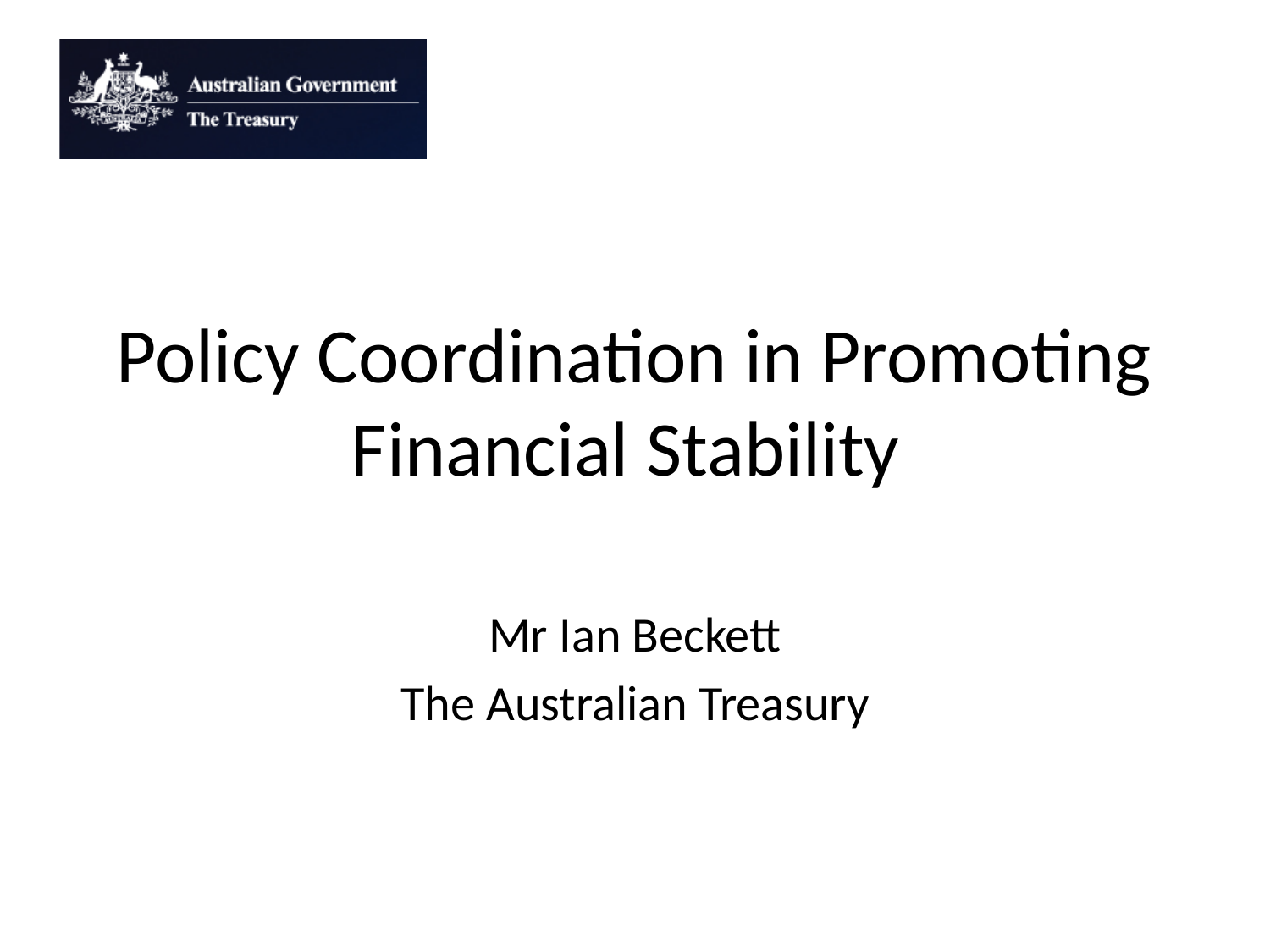

# Policy Coordination in Promoting Financial Stability
Mr Ian Beckett
The Australian Treasury